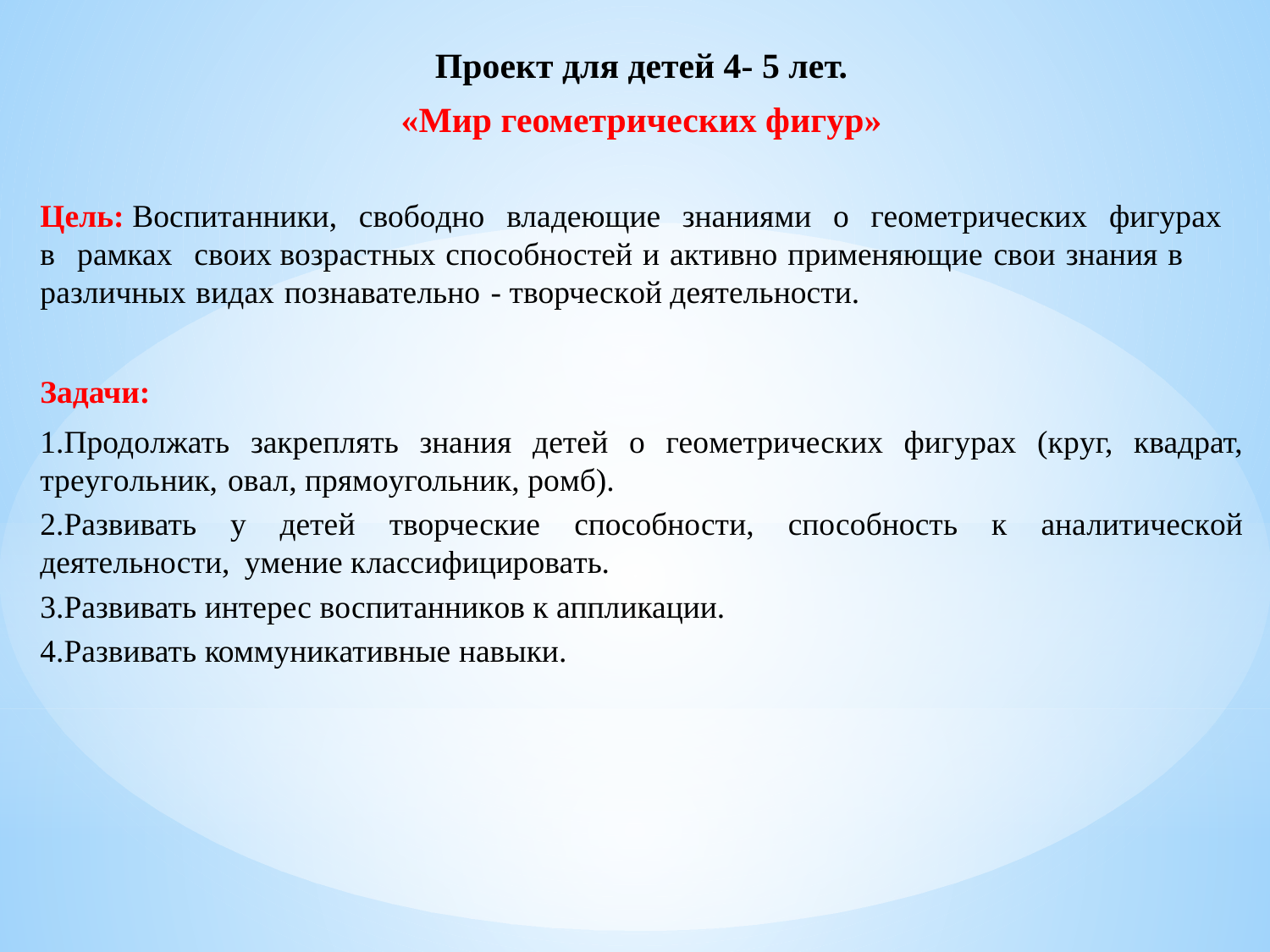

Проект для детей 4- 5 лет.
«Мир геометрических фигур»

Цель: Воспитанники, свободно владеющие знаниями о геометрических фигурах в рамках своих возрастных способностей и активно применяющие свои знания в различных видах познавательно - творческой деятельности.

Задачи:
1.Продолжать закреплять знания детей о геометрических фигурах (круг, квадрат, треугольник, овал, прямоугольник, ромб).
2.Развивать у детей творческие способности, способность к аналитической деятельности, умение классифицировать.
3.Развивать интерес воспитанников к аппликации.
4.Развивать коммуникативные навыки.